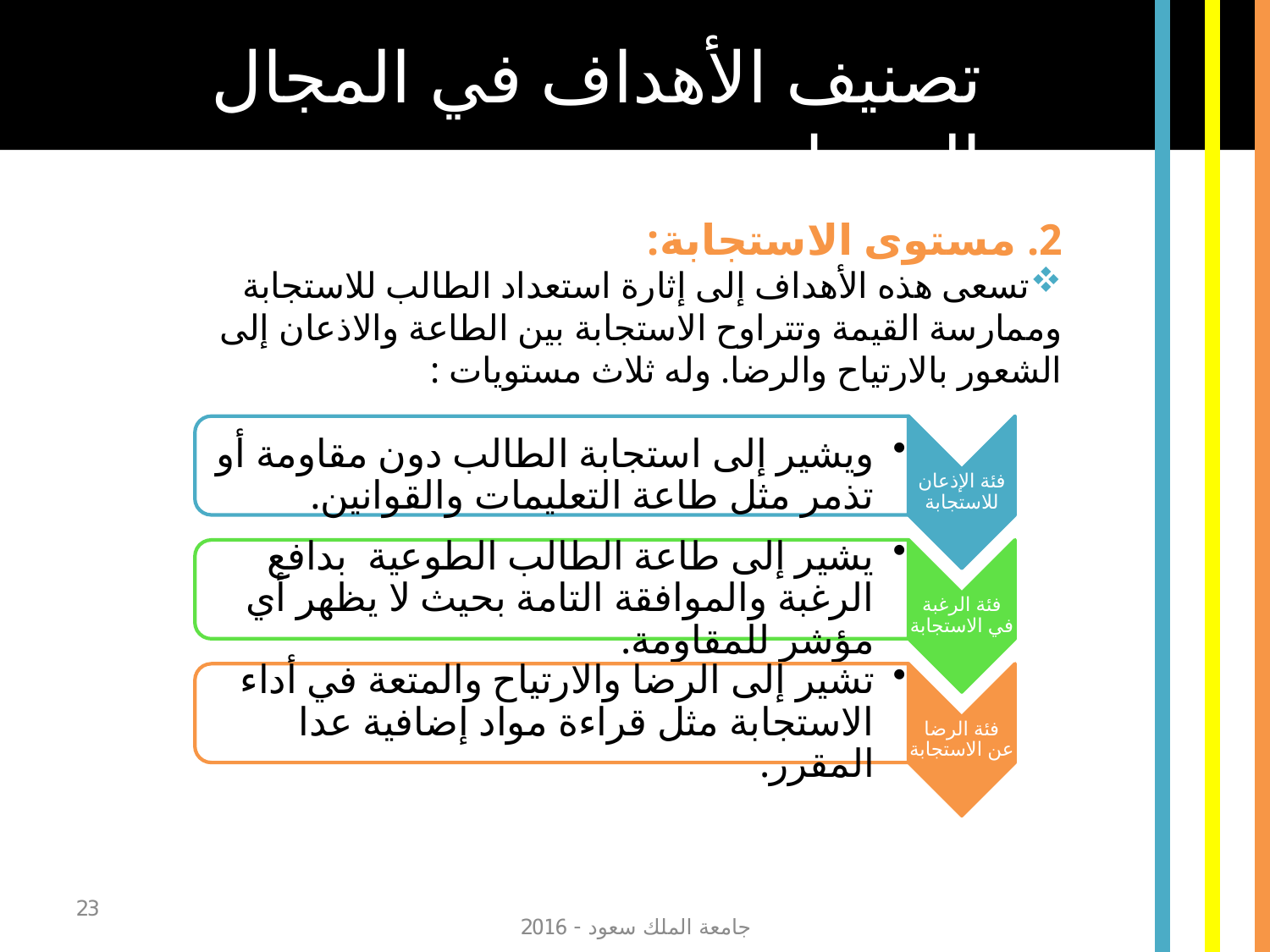

تصنيف الأهداف في المجال الوجداني
2. مستوى الاستجابة:
تسعى هذه الأهداف إلى إثارة استعداد الطالب للاستجابة وممارسة القيمة وتتراوح الاستجابة بين الطاعة والاذعان إلى الشعور بالارتياح والرضا. وله ثلاث مستويات :
فئة الإذعان للاستجابة
ويشير إلى استجابة الطالب دون مقاومة أو تذمر مثل طاعة التعليمات والقوانين.
فئة الرغبة في الاستجابة
يشير إلى طاعة الطالب الطوعية  بدافع الرغبة والموافقة التامة بحيث لا يظهر أي مؤشر للمقاومة.
فئة الرضا عن الاستجابة
تشير إلى الرضا والارتياح والمتعة في أداء الاستجابة مثل قراءة مواد إضافية عدا المقرر.
23
جامعة الملك سعود - 2016